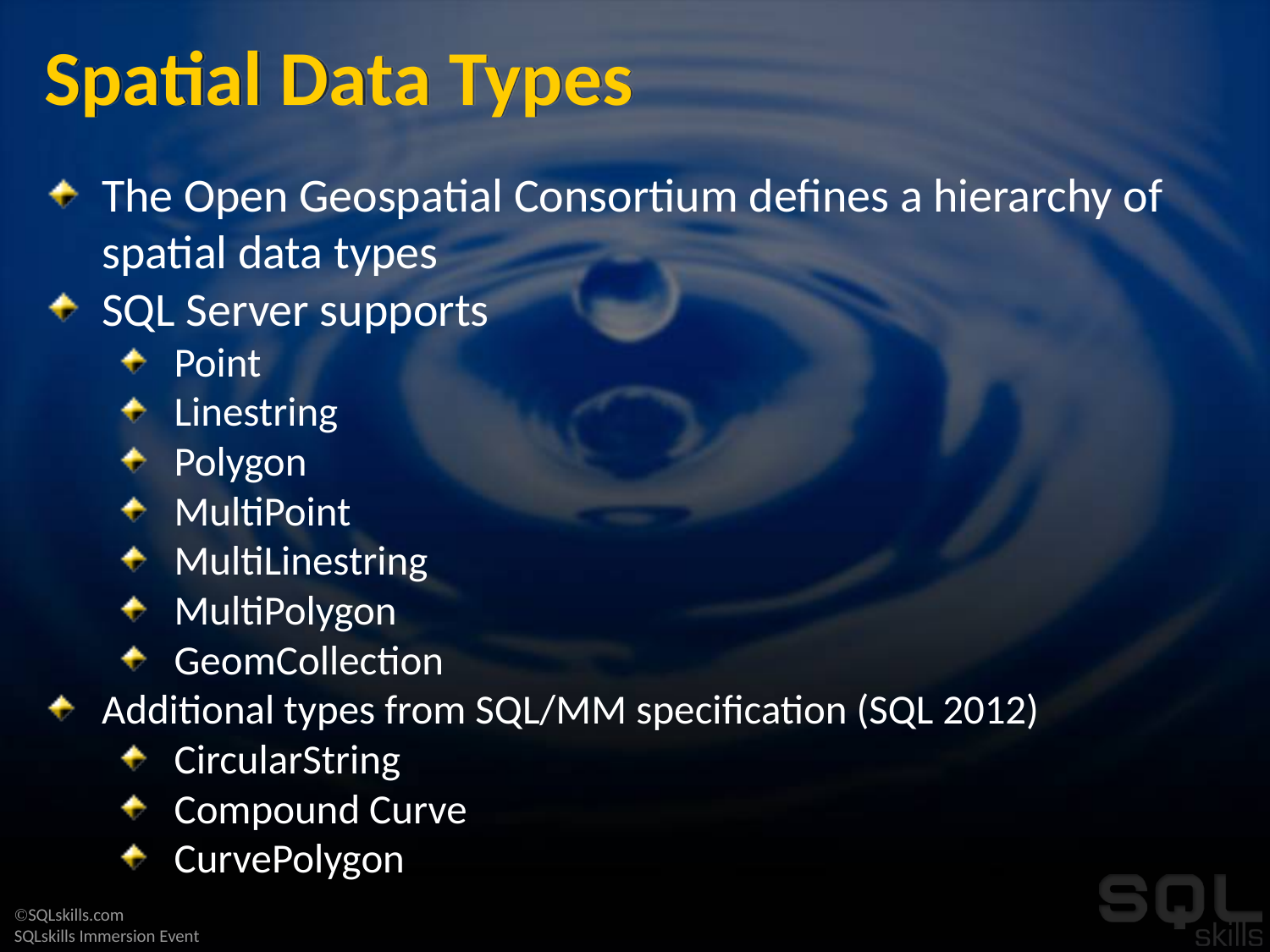

# Spatial Data Types
The Open Geospatial Consortium defines a hierarchy of spatial data types
SQL Server supports
Point
Linestring
Polygon
MultiPoint
MultiLinestring
MultiPolygon
GeomCollection
Additional types from SQL/MM specification (SQL 2012)
CircularString
Compound Curve
CurvePolygon